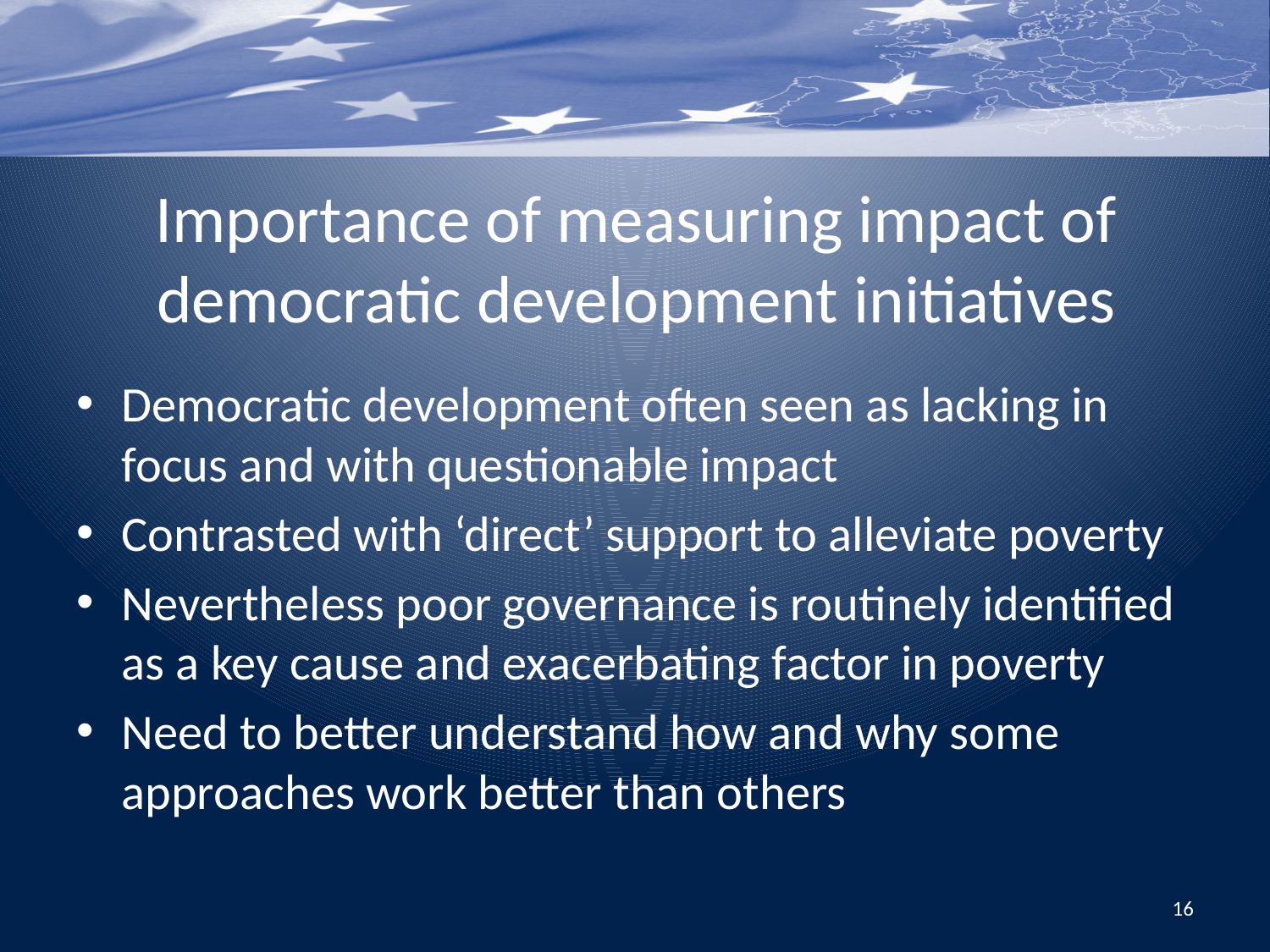

# Importance of measuring impact of democratic development initiatives
Democratic development often seen as lacking in focus and with questionable impact
Contrasted with ‘direct’ support to alleviate poverty
Nevertheless poor governance is routinely identified as a key cause and exacerbating factor in poverty
Need to better understand how and why some approaches work better than others
16